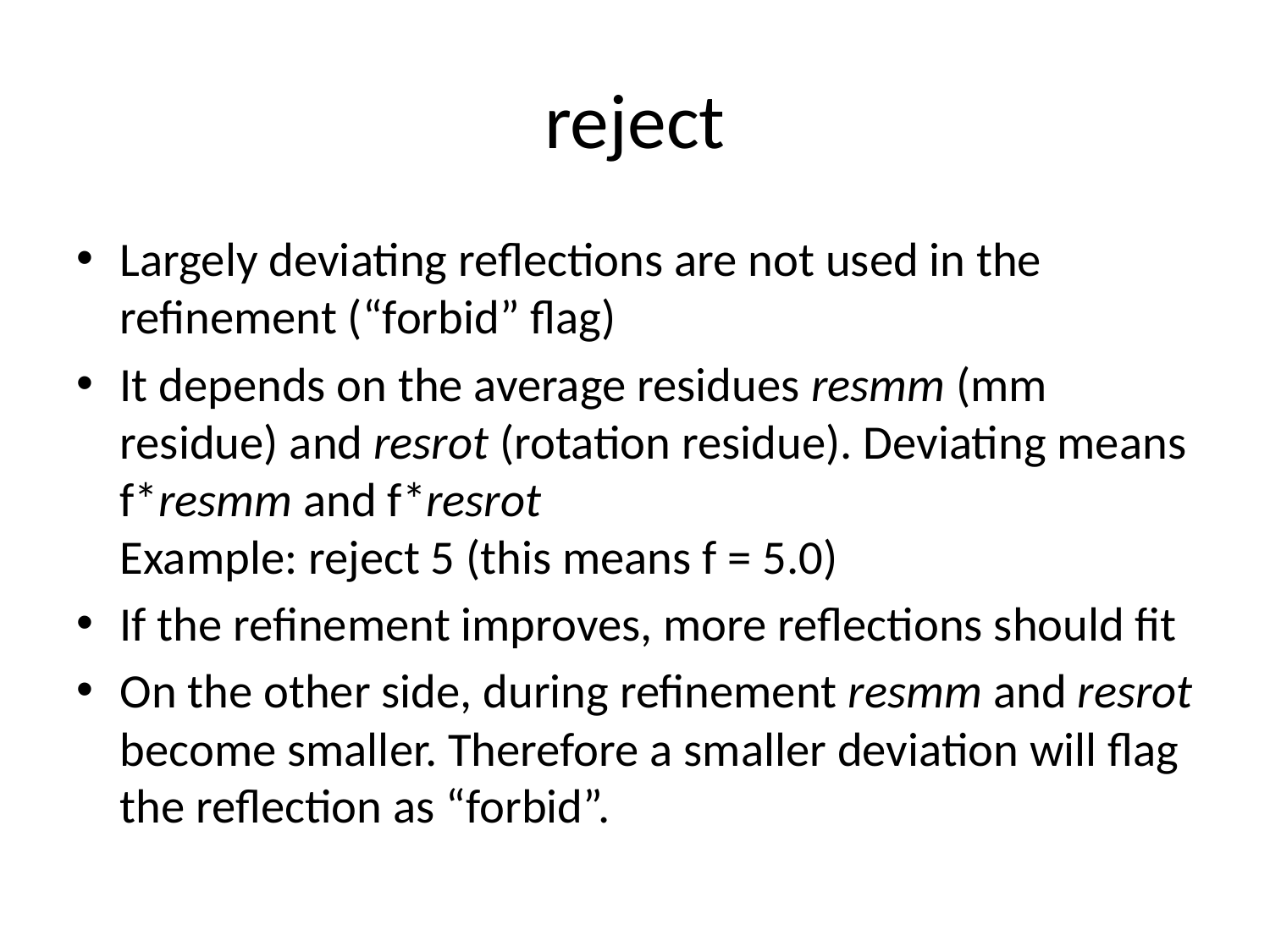

# reject
Largely deviating reflections are not used in the refinement (“forbid” flag)
It depends on the average residues resmm (mm residue) and resrot (rotation residue). Deviating means f*resmm and f*resrot
Example: reject 5 (this means f = 5.0)
If the refinement improves, more reflections should fit
On the other side, during refinement resmm and resrot become smaller. Therefore a smaller deviation will flag the reflection as “forbid”.